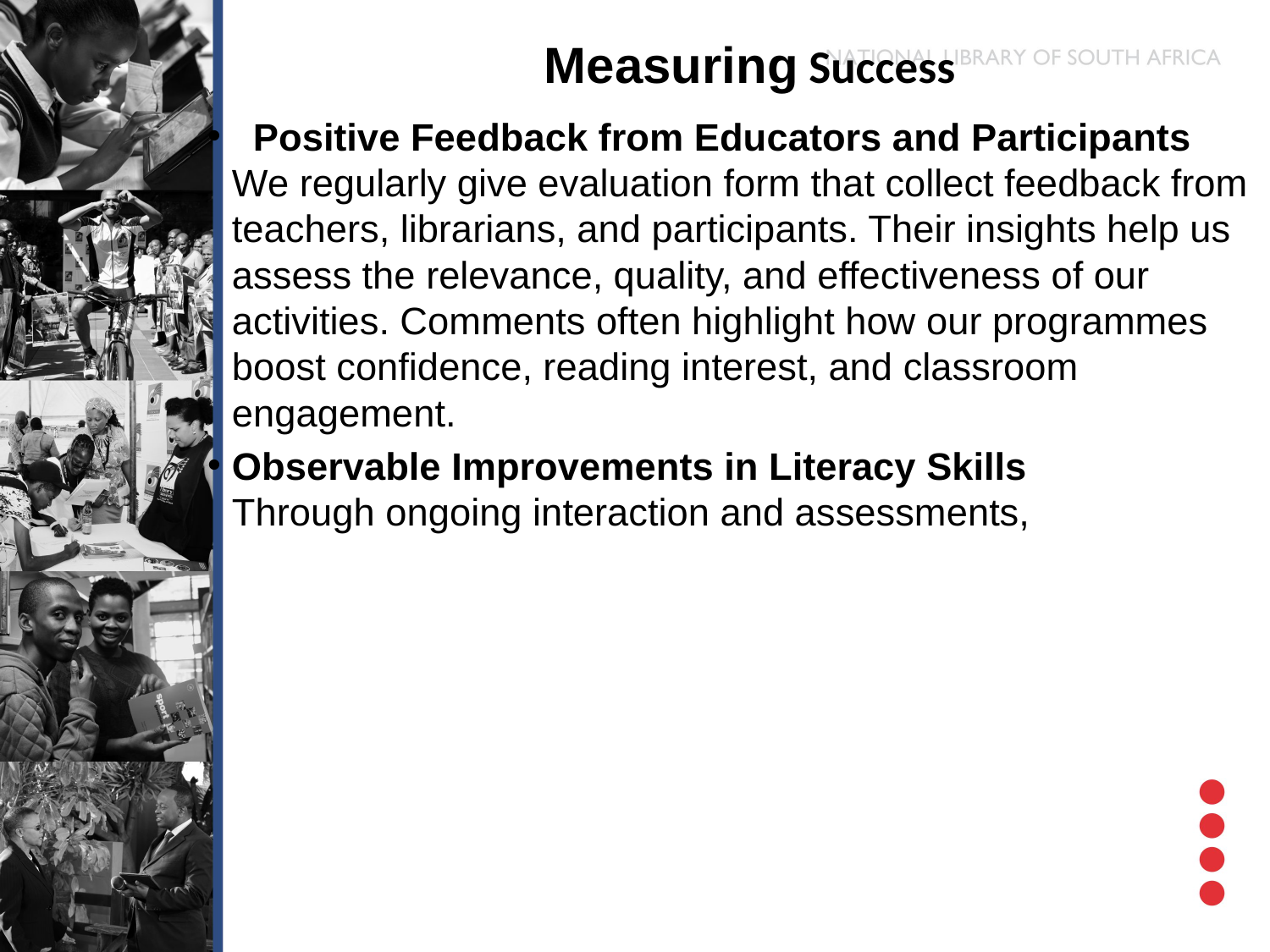

# Measuring Success
  Positive Feedback from Educators and Participants
We regularly give evaluation form that collect feedback from teachers, librarians, and participants. Their insights help us assess the relevance, quality, and effectiveness of our activities. Comments often highlight how our programmes boost confidence, reading interest, and classroom engagement.
Observable Improvements in Literacy Skills
Through ongoing interaction and assessments,